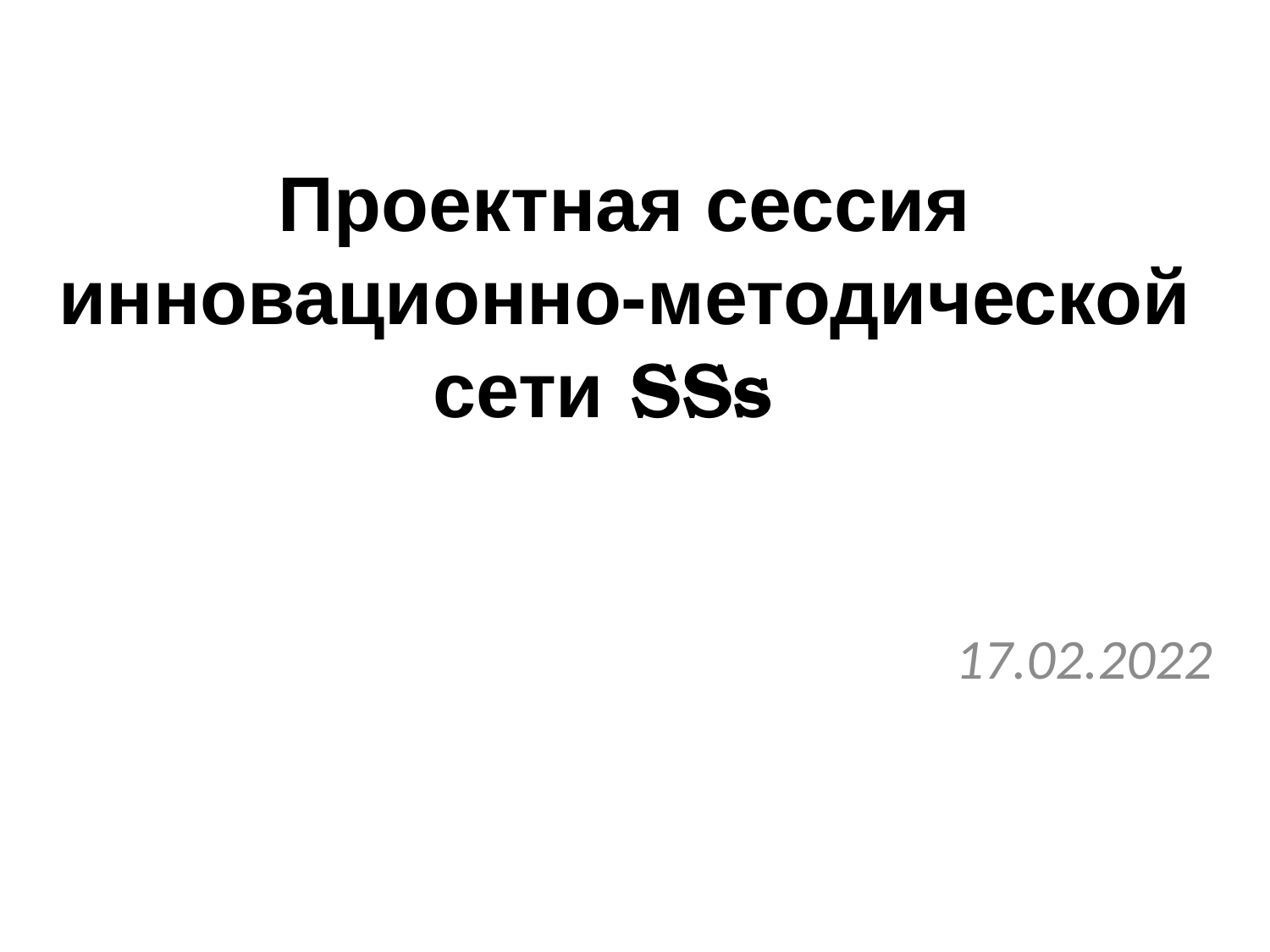

# Проектная сессия инновационно-методической сети SSs
17.02.2022